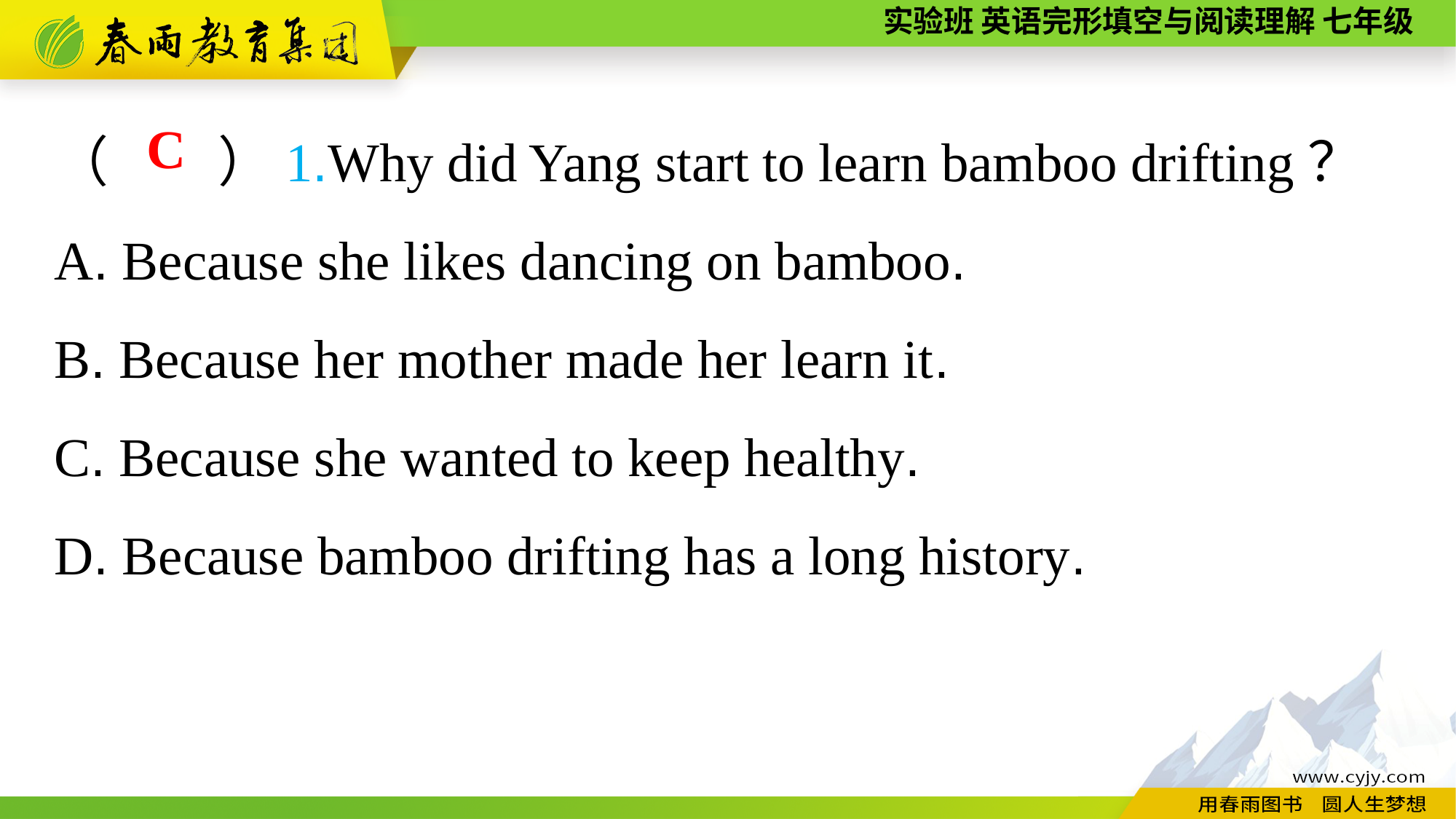

（　　）1.Why did Yang start to learn bamboo drifting？
A. Because she likes dancing on bamboo.
B. Because her mother made her learn it.
C. Because she wanted to keep healthy.
D. Because bamboo drifting has a long history.
C